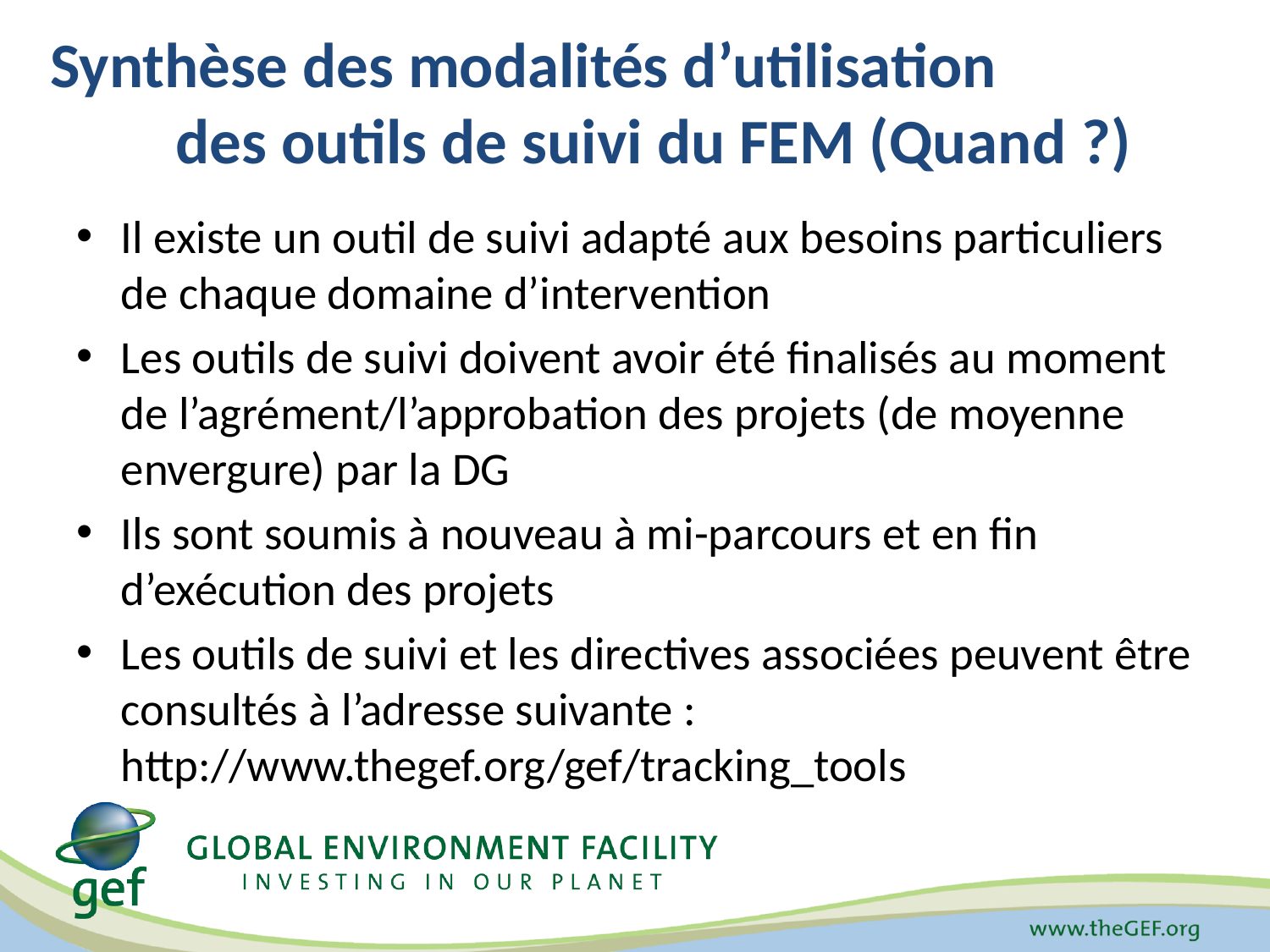

# Synthèse des modalités d’utilisation                   des outils de suivi du FEM (Quand ?)
Il existe un outil de suivi adapté aux besoins particuliers de chaque domaine d’intervention
Les outils de suivi doivent avoir été finalisés au moment de l’agrément/l’approbation des projets (de moyenne envergure) par la DG
Ils sont soumis à nouveau à mi-parcours et en fin d’exécution des projets
Les outils de suivi et les directives associées peuvent être consultés à l’adresse suivante : http://www.thegef.org/gef/tracking_tools